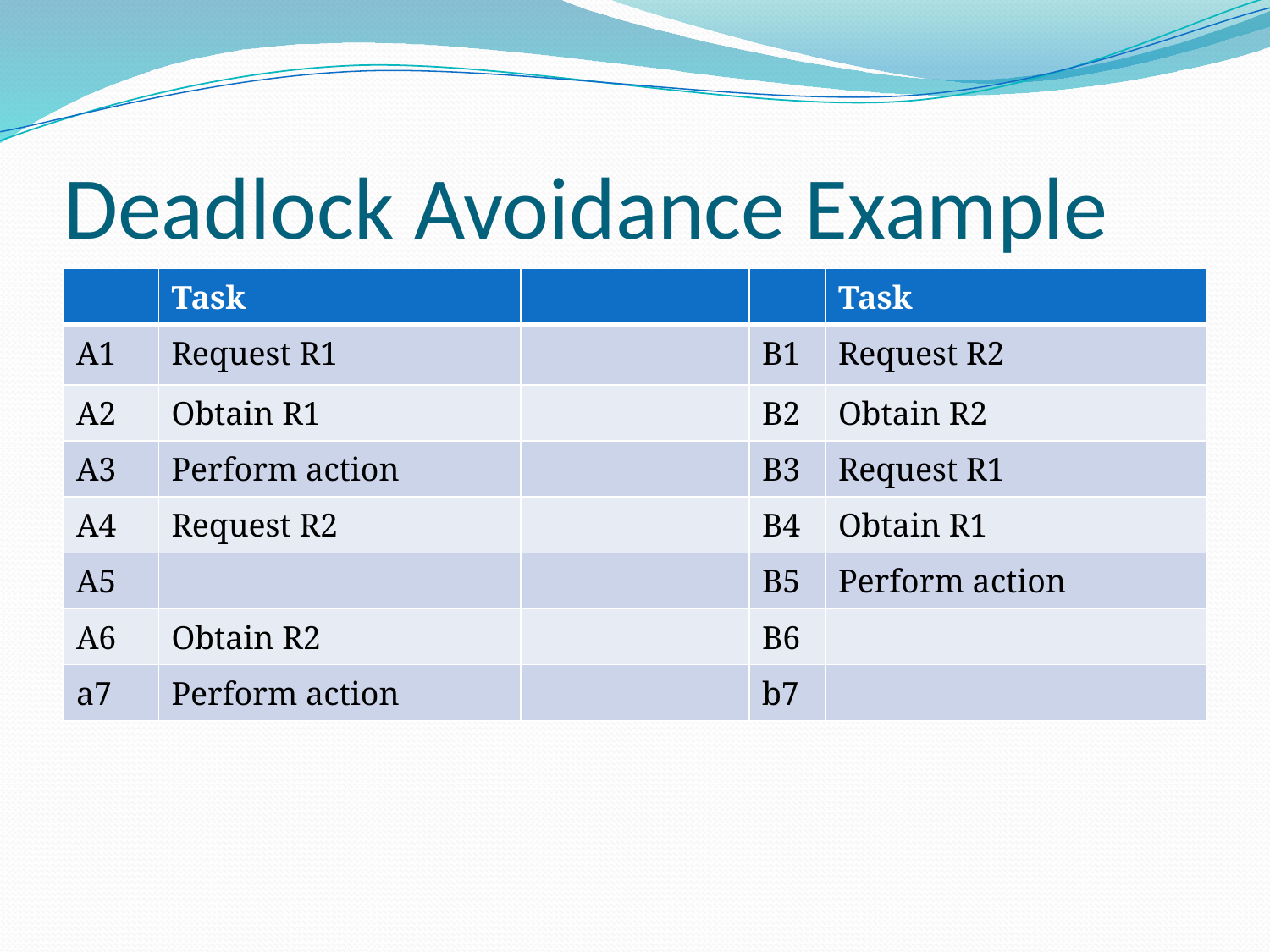

# Deadlock Avoidance Example
|  | Task |  |  | Task |
| --- | --- | --- | --- | --- |
| A1 | Request R1 |  | B1 | Request R2 |
| A2 | Obtain R1 |  | B2 | Obtain R2 |
| A3 | Perform action |  | B3 | Request R1 |
| A4 | Request R2 |  | B4 | Obtain R1 |
| A5 |  |  | B5 | Perform action |
| A6 | Obtain R2 |  | B6 |  |
| a7 | Perform action |  | b7 |  |